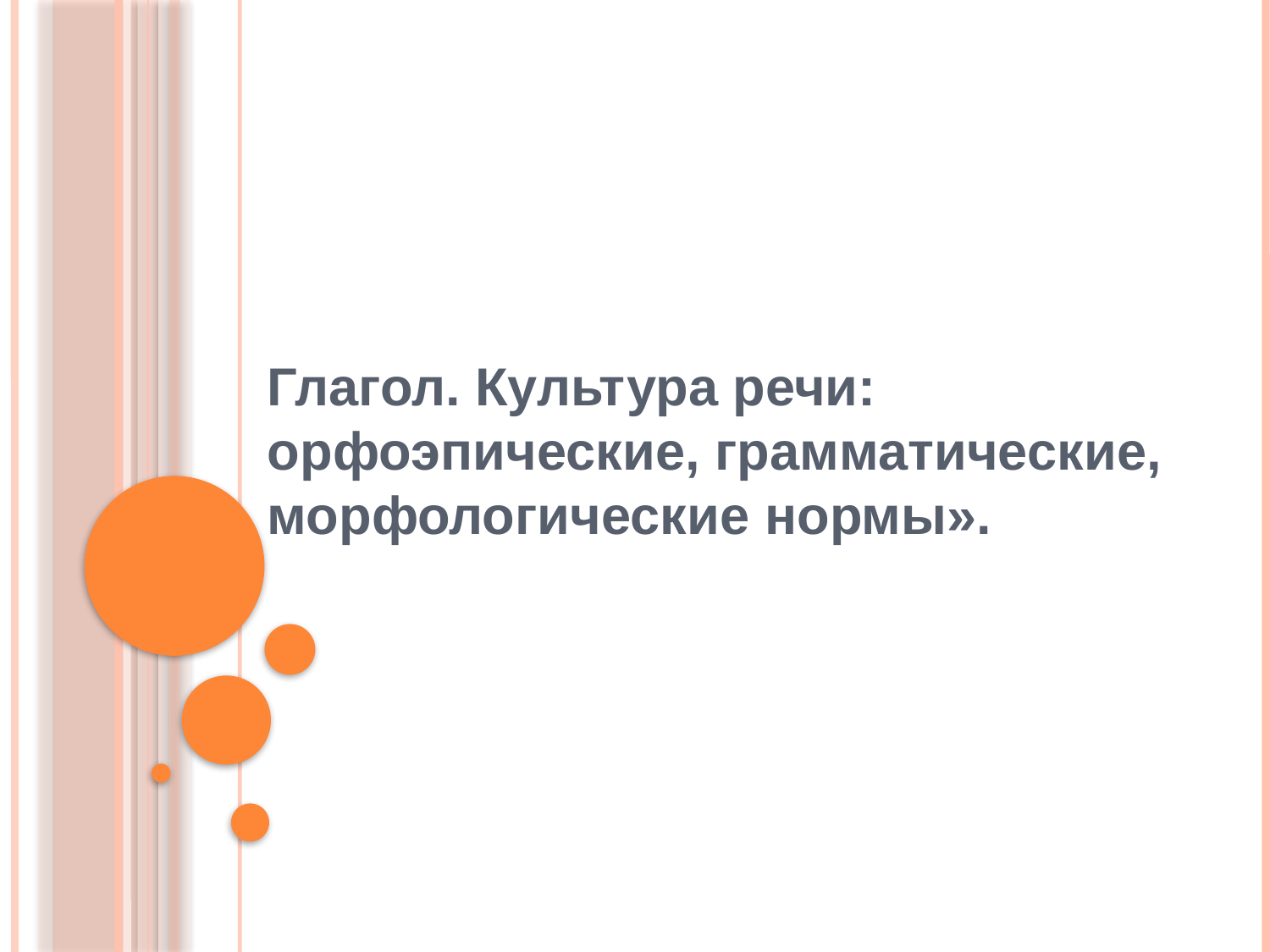

#
Глагол. Культура речи: орфоэпические, грамматические, морфологические нормы».